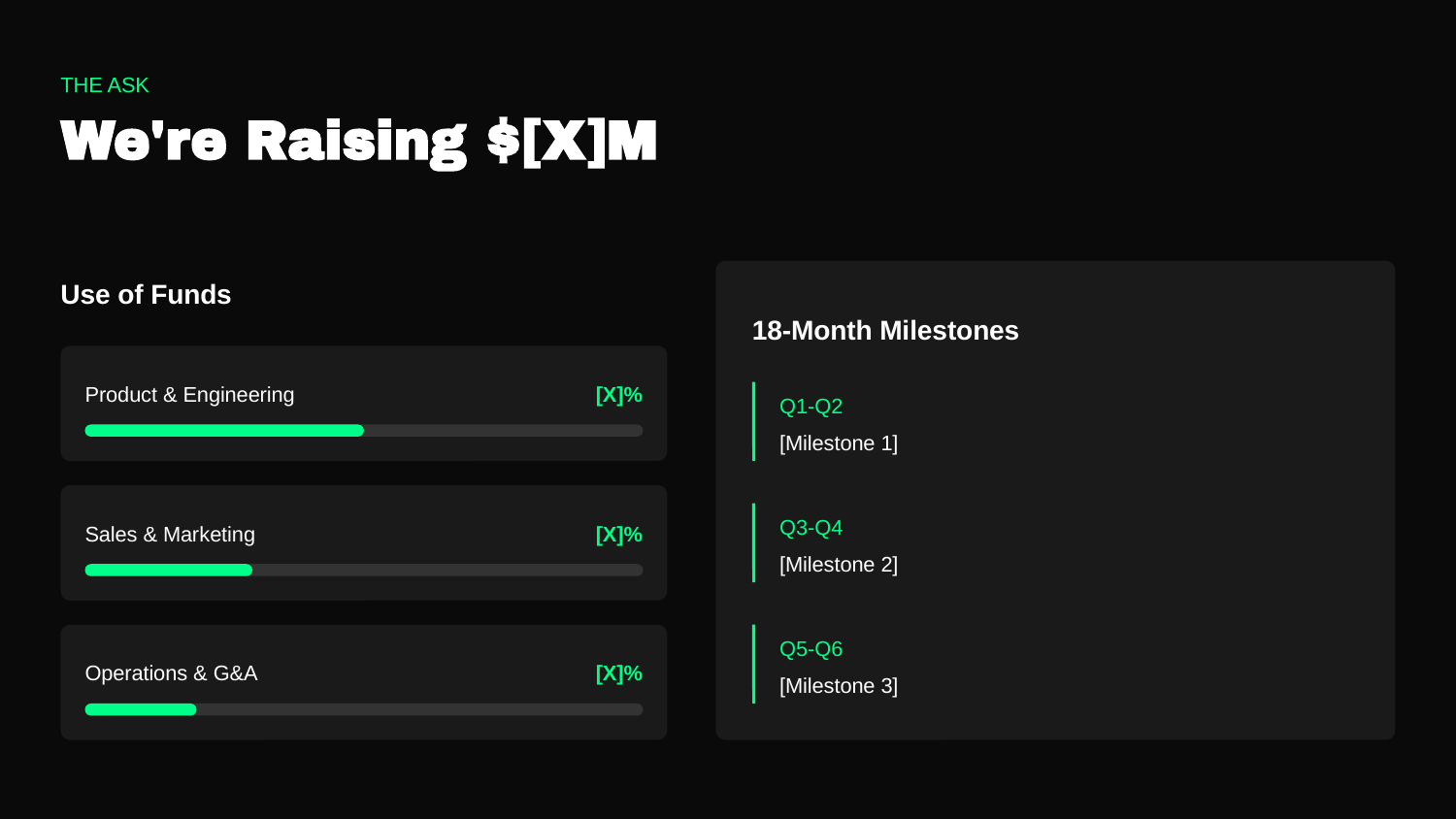

THE ASK
We're Raising $[X]M

Use of Funds
18-Month Milestones

Product & Engineering
[X]%

Q1-Q2

[Milestone 1]

Q3-Q4
Sales & Marketing
[X]%
[Milestone 2]

Q5-Q6
Operations & G&A
[X]%
[Milestone 3]